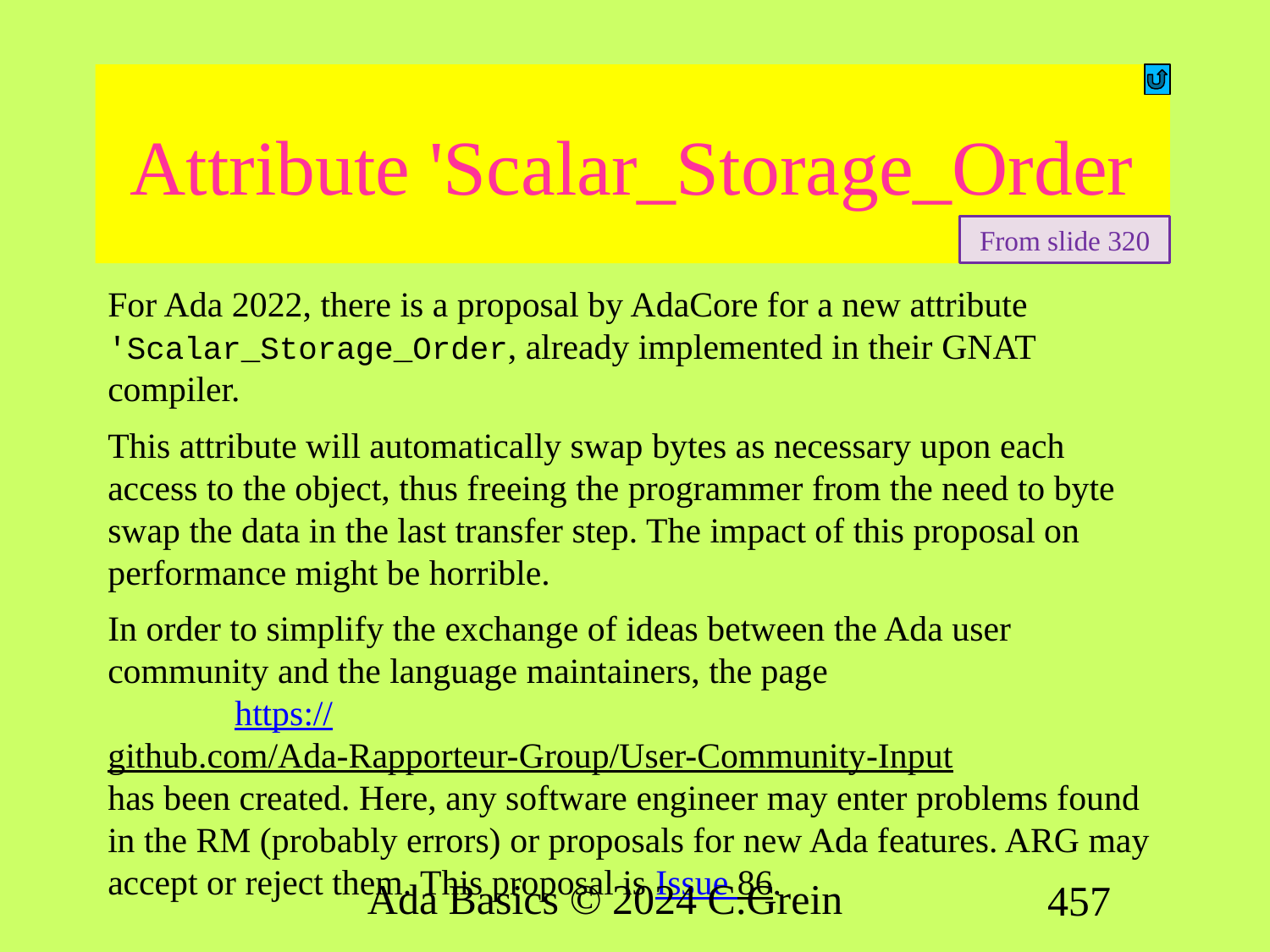

# Attribute 'Scalar_Storage_Order

From slide 320
For Ada 2022, there is a proposal by AdaCore for a new attribute 'Scalar_Storage_Order, already implemented in their GNAT compiler.
This attribute will automatically swap bytes as necessary upon each access to the object, thus freeing the programmer from the need to byte swap the data in the last transfer step. The impact of this proposal on performance might be horrible.
In order to simplify the exchange of ideas between the Ada user community and the language maintainers, the page
	https://github.com/Ada-Rapporteur-Group/User-Community-Input
has been created. Here, any software engineer may enter problems found in the RM (probably errors) or proposals for new Ada features. ARG may accept or reject them. This proposal is Issue 86.
Ada Basics © 2024 C.Grein
457